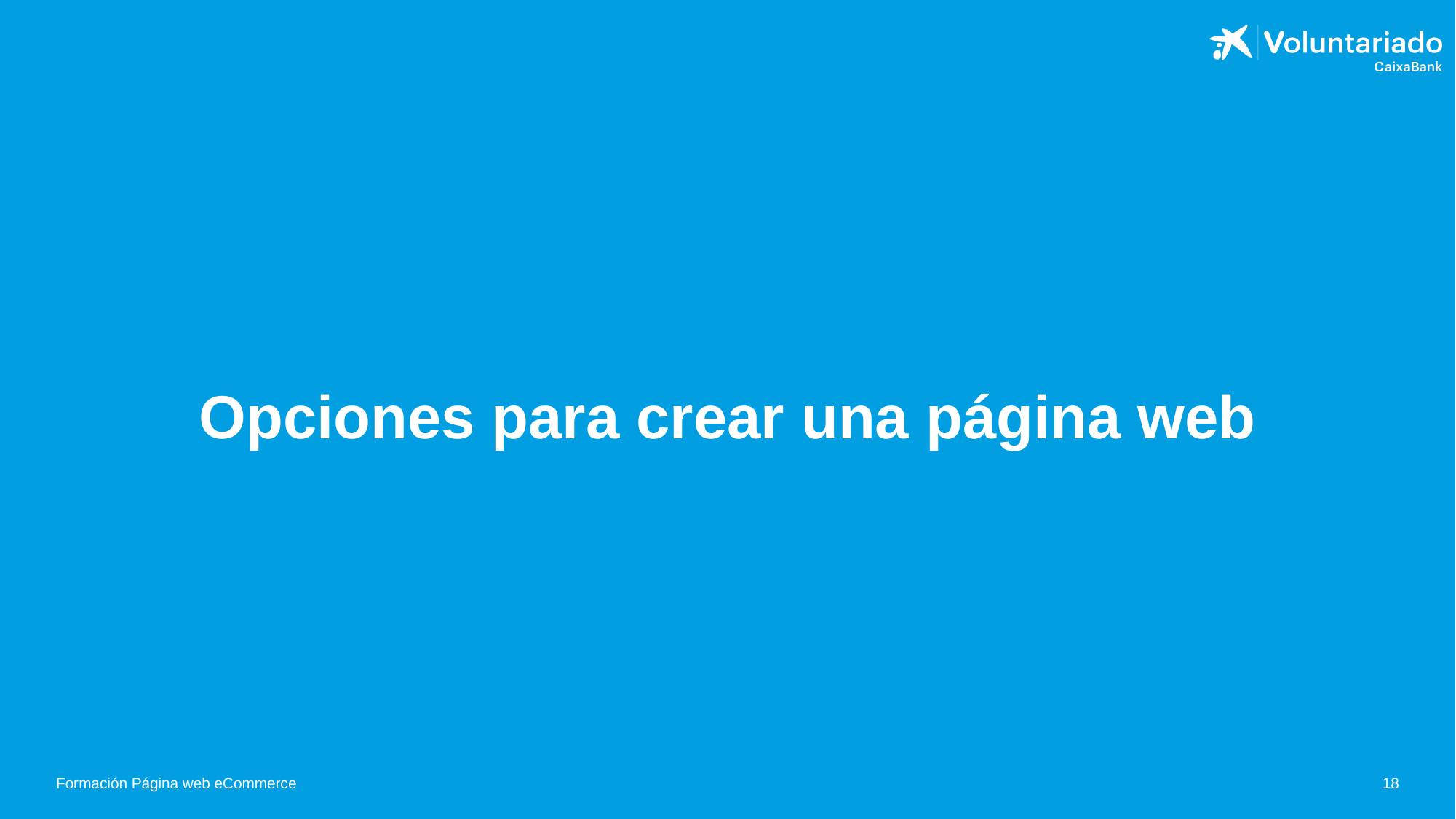

# Opciones para crear una página web